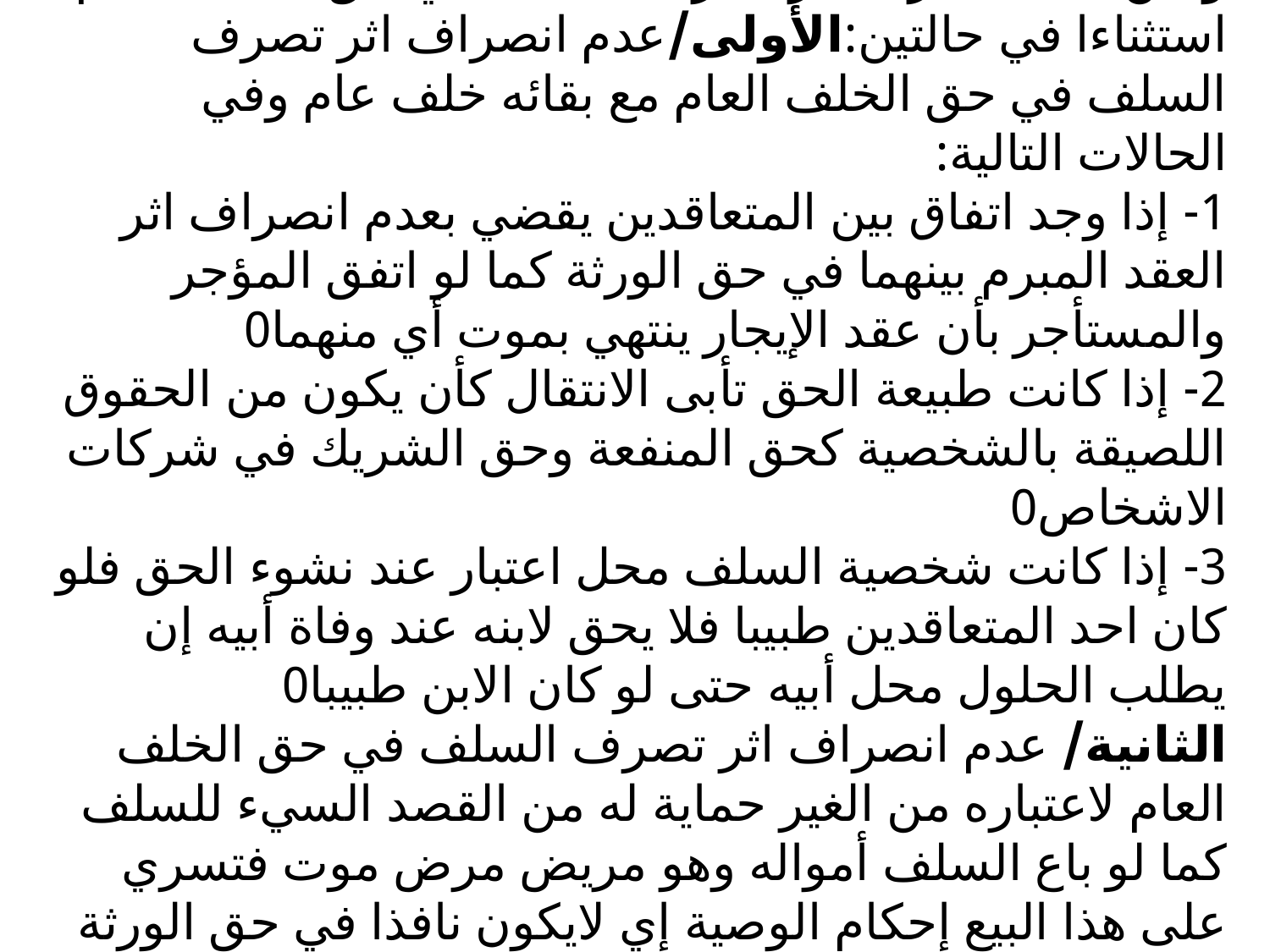

# ولكن قد لا ينصرف اثر تصرف السلف في حق الخلف العام استثناءا في حالتين:الأولى/عدم انصراف اثر تصرف السلف في حق الخلف العام مع بقائه خلف عام وفي الحالات التالية: 1- إذا وجد اتفاق بين المتعاقدين يقضي بعدم انصراف اثر العقد المبرم بينهما في حق الورثة كما لو اتفق المؤجر والمستأجر بأن عقد الإيجار ينتهي بموت أي منهما0 2- إذا كانت طبيعة الحق تأبى الانتقال كأن يكون من الحقوق اللصيقة بالشخصية كحق المنفعة وحق الشريك في شركات الاشخاص0 3- إذا كانت شخصية السلف محل اعتبار عند نشوء الحق فلو كان احد المتعاقدين طبيبا فلا يحق لابنه عند وفاة أبيه إن يطلب الحلول محل أبيه حتى لو كان الابن طبيبا0 الثانية/ عدم انصراف اثر تصرف السلف في حق الخلف العام لاعتباره من الغير حماية له من القصد السيء للسلف كما لو باع السلف أمواله وهو مريض مرض موت فتسري على هذا البيع إحكام الوصية إي لايكون نافذا في حق الورثة إلا في حدود الثلث0